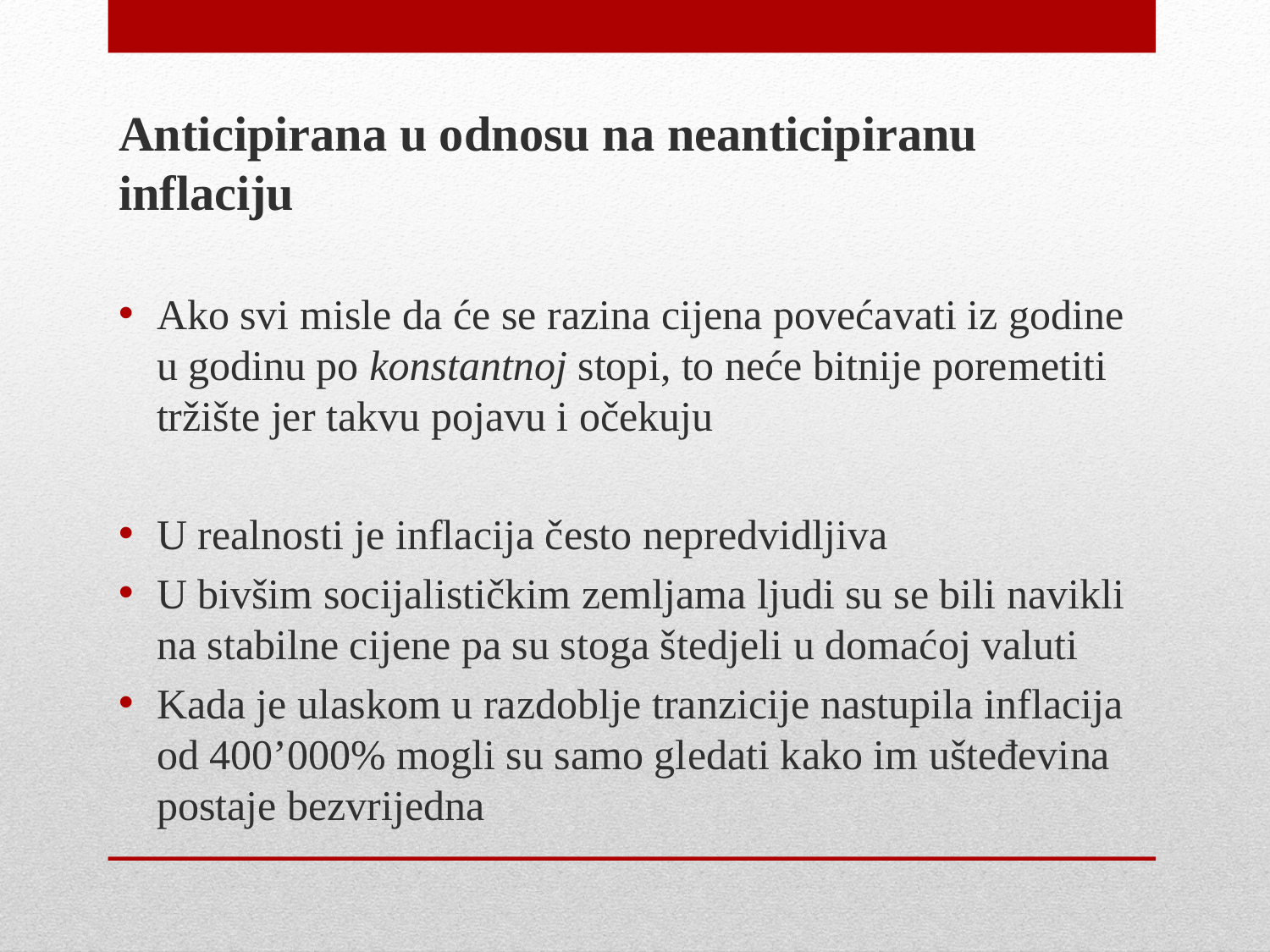

Anticipirana u odnosu na neanticipiranu inflaciju

Ako svi misle da će se razina cijena povećavati iz godine u godinu po konstantnoj stopi, to neće bitnije poremetiti tržište jer takvu pojavu i očekuju

U realnosti je inflacija često nepredvidljiva
U bivšim socijalističkim zemljama ljudi su se bili navikli na stabilne cijene pa su stoga štedjeli u domaćoj valuti
Kada je ulaskom u razdoblje tranzicije nastupila inflacija od 400’000% mogli su samo gledati kako im ušteđevina postaje bezvrijedna